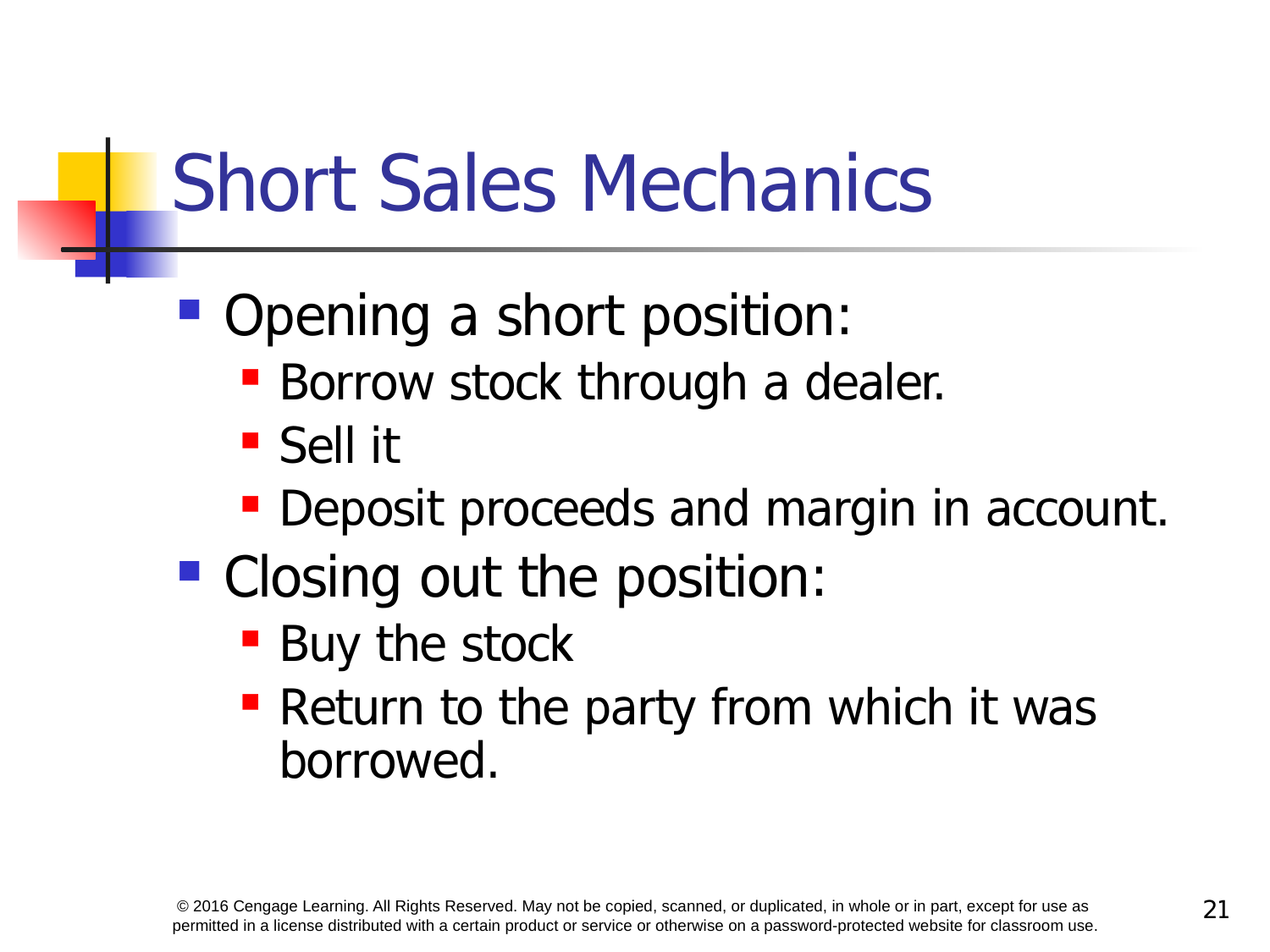

# Short Sales Mechanics
Opening a short position:
Borrow stock through a dealer.
Sell it
Deposit proceeds and margin in account.
Closing out the position:
Buy the stock
Return to the party from which it was borrowed.
21